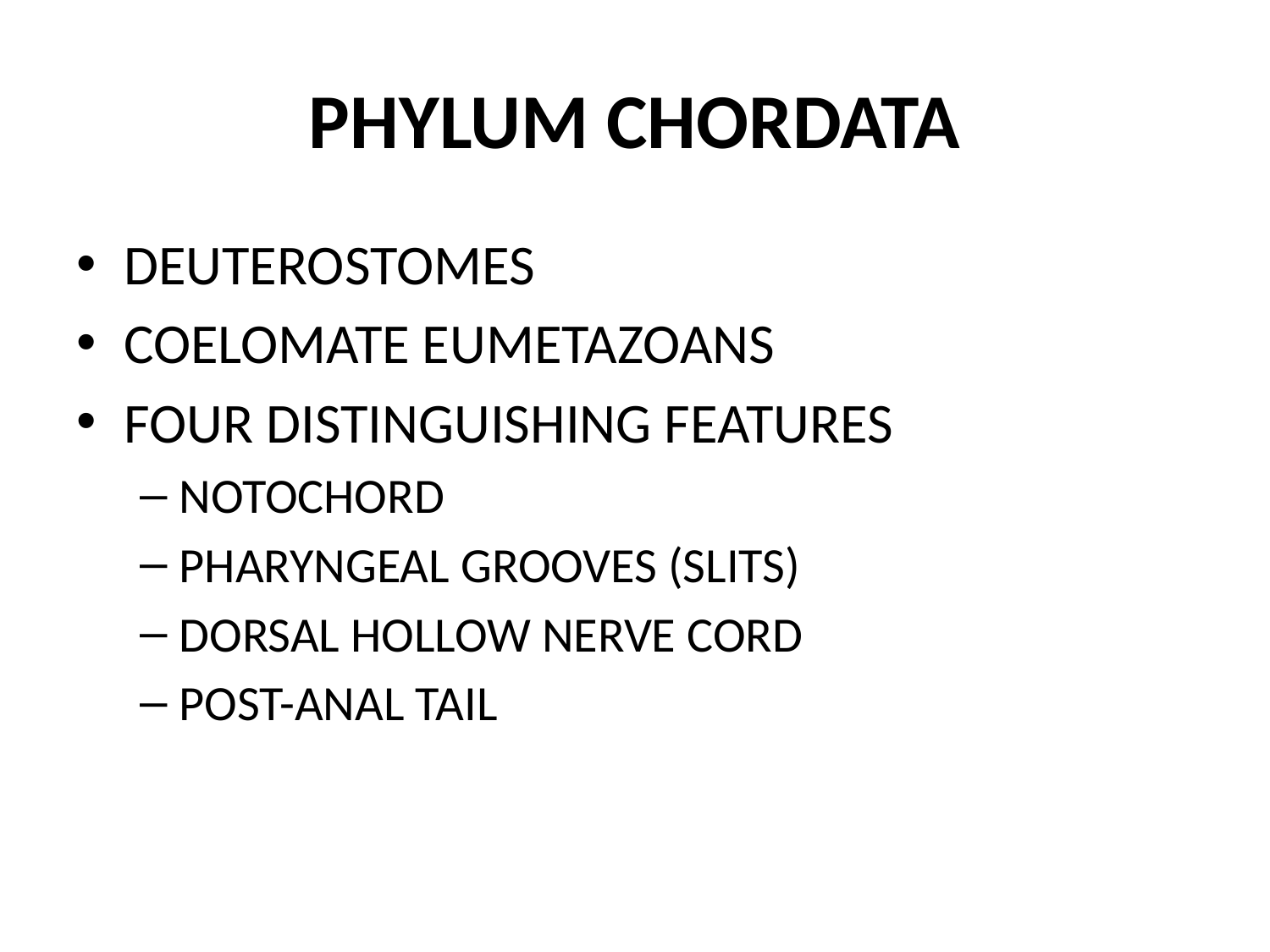

# PHYLUM CHORDATA
DEUTEROSTOMES
COELOMATE EUMETAZOANS
FOUR DISTINGUISHING FEATURES
NOTOCHORD
PHARYNGEAL GROOVES (SLITS)
DORSAL HOLLOW NERVE CORD
POST-ANAL TAIL